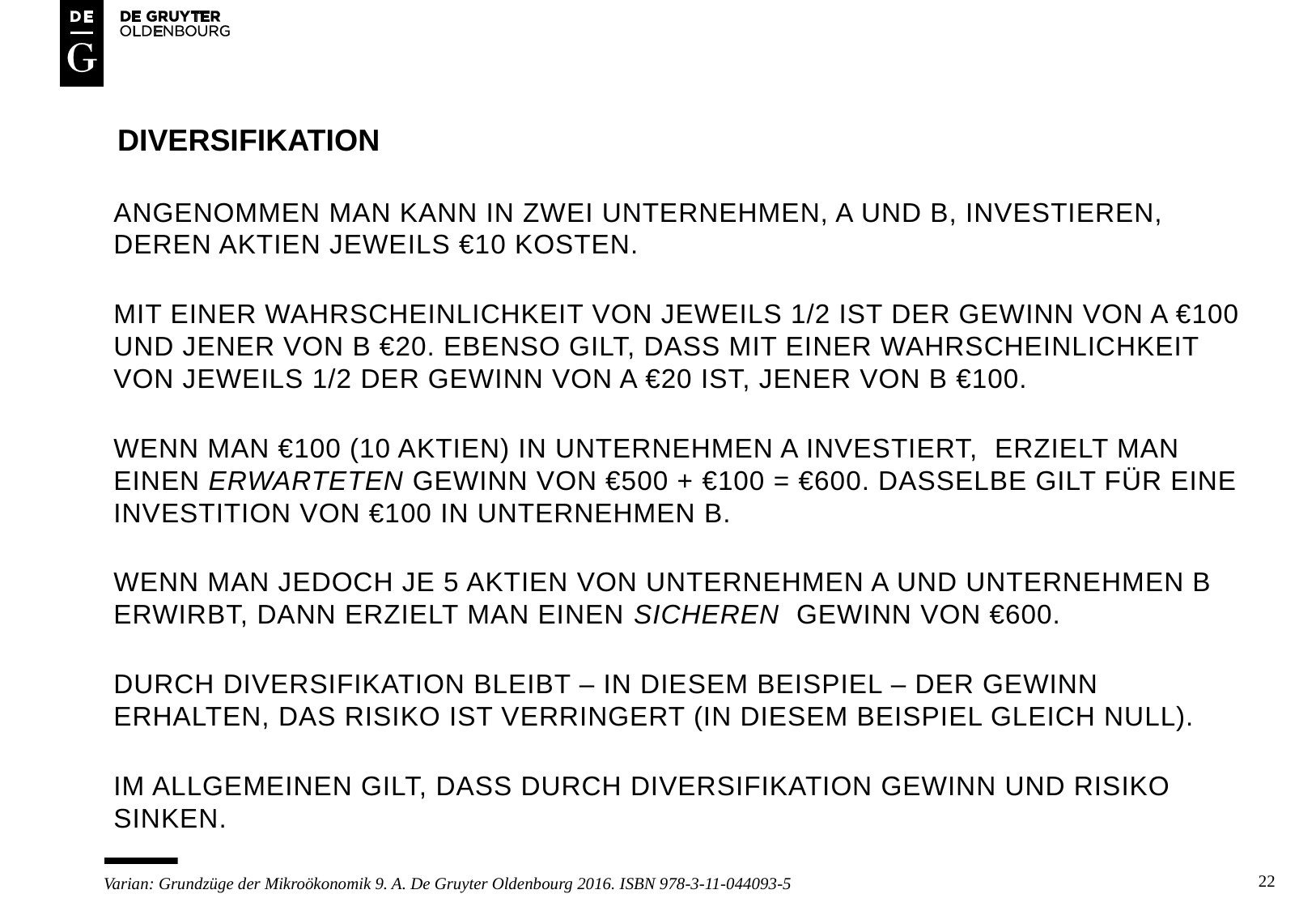

# diversifikation
Angenommen man kann in zwei unternehmen, a und b, investieren, deren aktien jeweilS €10 kosten.
Mit einer wahrscheinlichkeit von jeweils 1/2 ist der gewinn von a €100 und jener von B €20. Ebenso gilt, dass mit einer wahrscheinlichkeit von jeweils 1/2 der gewinn von a €20 ist, jener von b €100.
Wenn man €100 (10 Aktien) in unternehmen a investiert,  erzielt man einen erwarteten gewinn von €500 + €100 = €600. Dasselbe gilt für eine investition von €100 in unternehmen b.
Wenn man jedoch je 5 Aktien von unternehmen a und unternehmen b erwirbt, dann erzielt man einen sicheren  gewinn von €600.
Durch diversifikation bleibt – in diesem beispiel – der gewinn erhalten, das risiko ist verringert (in diesem beispiel gleich null).
Im Allgemeinen gilt, dass durch diversifikation gewinn und risiko sinken.

22
Varian: Grundzüge der Mikroökonomik 9. A. De Gruyter Oldenbourg 2016. ISBN 978-3-11-044093-5